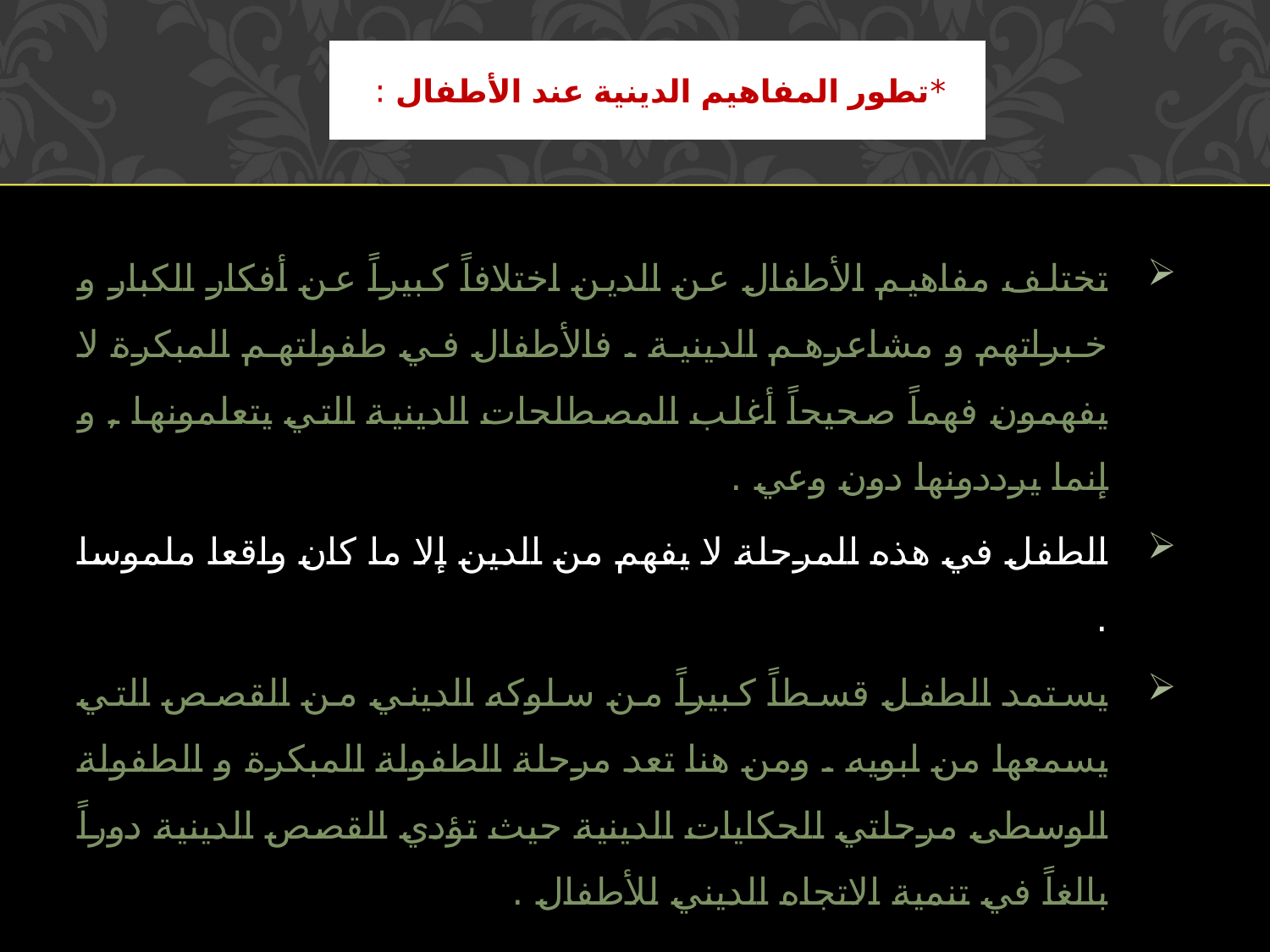

# *تطور المفاهيم الدينية عند الأطفال :
تختلف مفاهيم الأطفال عن الدين اختلافاً كبيراً عن أفكار الكبار و خبراتهم و مشاعرهم الدينية . فالأطفال في طفولتهم المبكرة لا يفهمون فهماً صحيحاً أغلب المصطلحات الدينية التي يتعلمونها , و إنما يرددونها دون وعي .
الطفل في هذه المرحلة لا يفهم من الدين إلا ما كان واقعا ملموسا .
يستمد الطفل قسطاً كبيراً من سلوكه الديني من القصص التي يسمعها من ابويه . ومن هنا تعد مرحلة الطفولة المبكرة و الطفولة الوسطى مرحلتي الحكايات الدينية حيث تؤدي القصص الدينية دوراً بالغاً في تنمية الاتجاه الديني للأطفال .